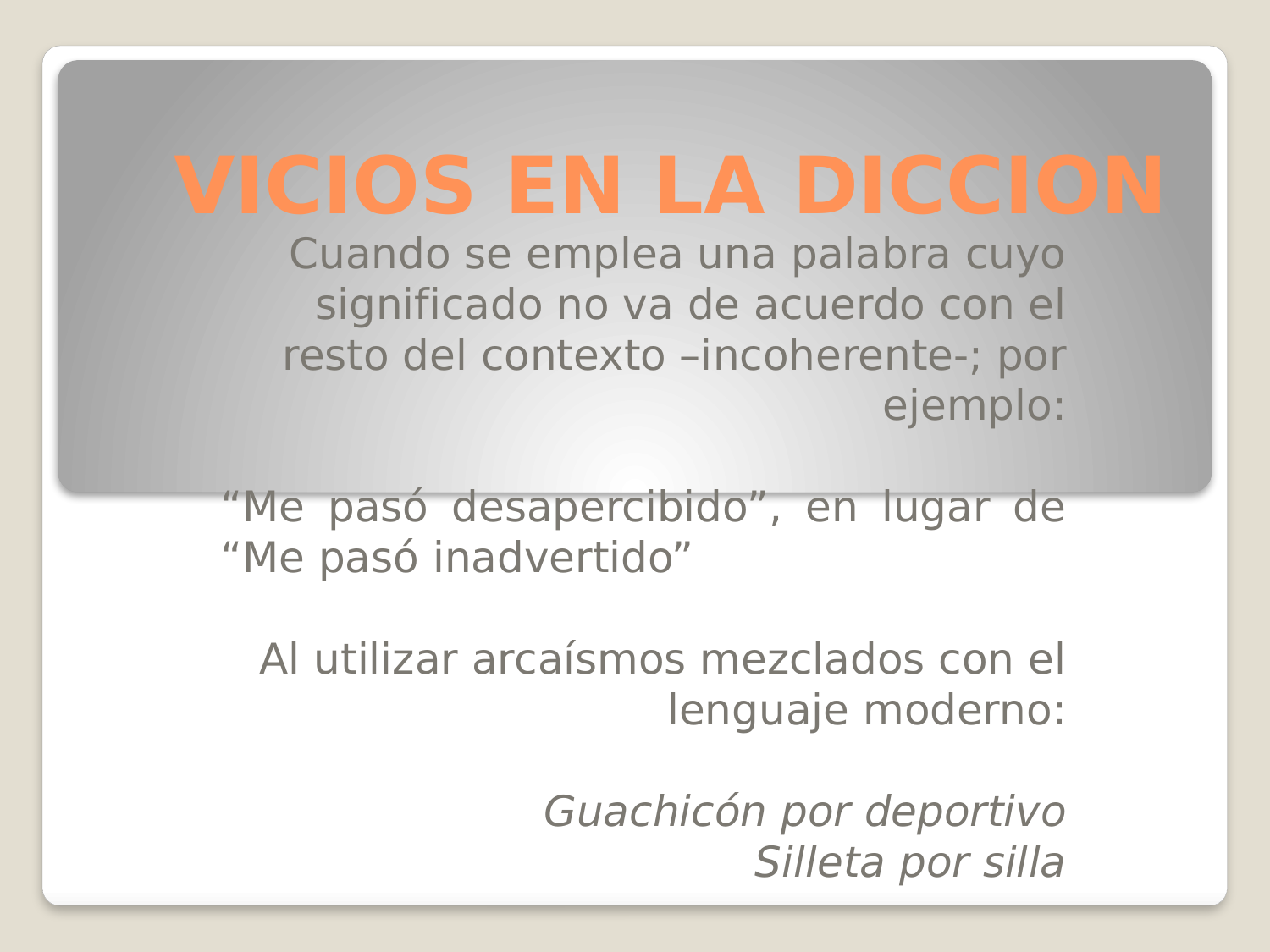

# VICIOS EN LA DICCION
Cuando se emplea una palabra cuyo significado no va de acuerdo con el resto del contexto –incoherente-; por ejemplo:

“Me pasó desapercibido”, en lugar de “Me pasó inadvertido”

 Al utilizar arcaísmos mezclados con el lenguaje moderno:

Guachicón por deportivo
Silleta por silla